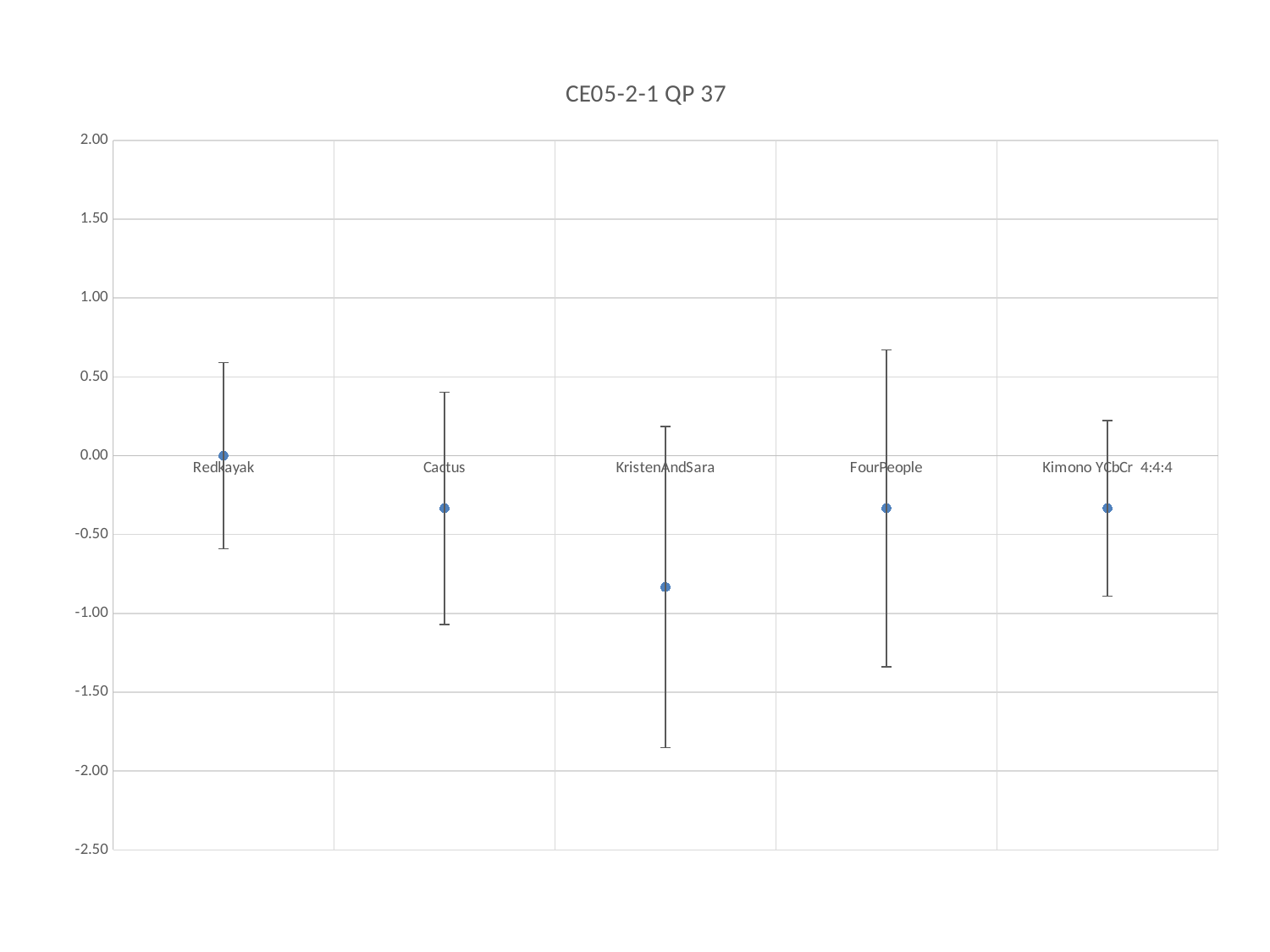

### Chart:

| Category |  |
|---|---|
| Redkayak | 0.0 |
| Cactus | -0.333333333333333 |
| KristenAndSara | -0.833333333333333 |
| FourPeople | -0.333333333333333 |
| Kimono YCbCr  4:4:4 | -0.333333333333333 |